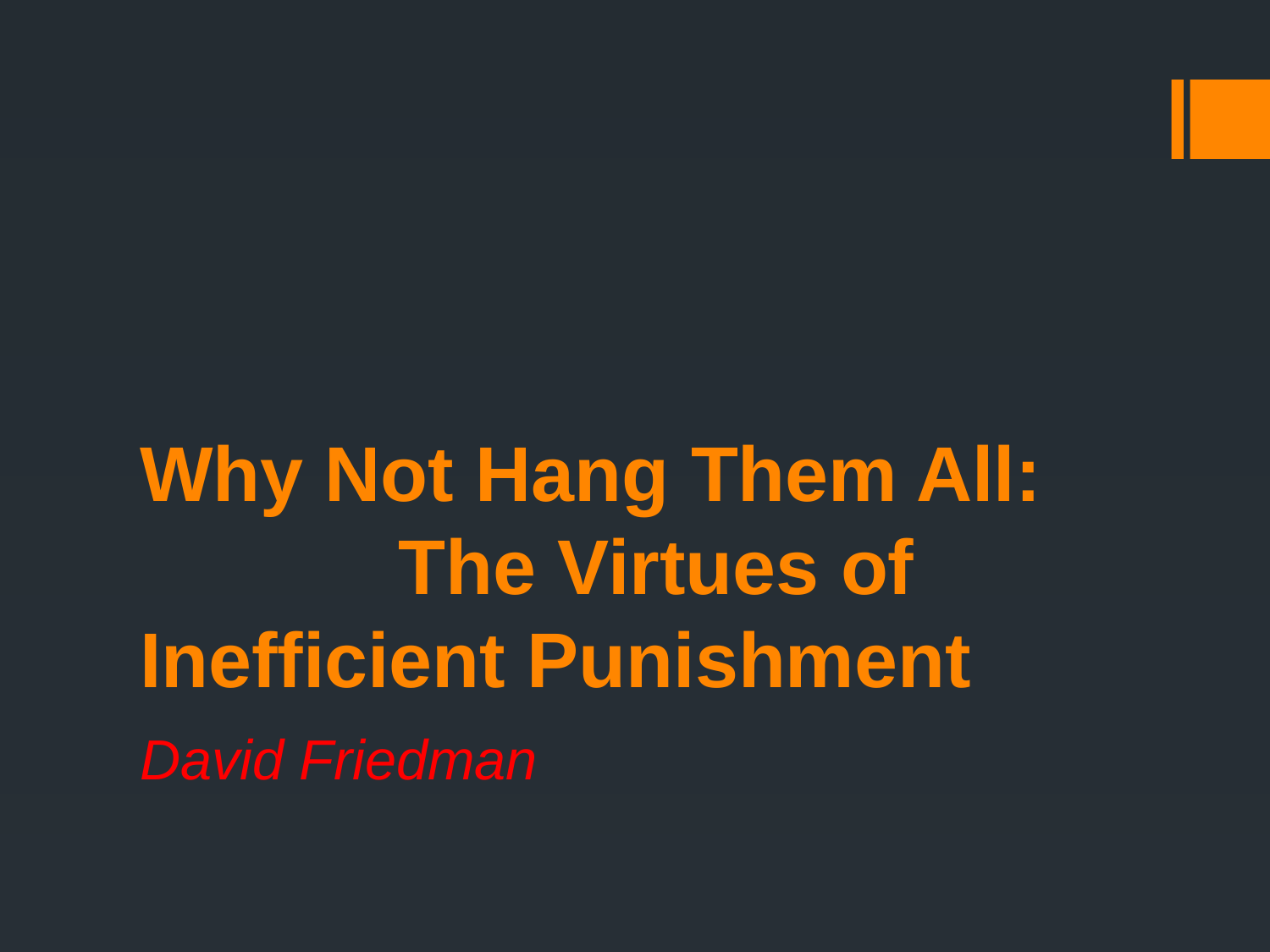

# Why Not Hang Them All:                 The Virtues of Inefficient Punishment
David Friedman